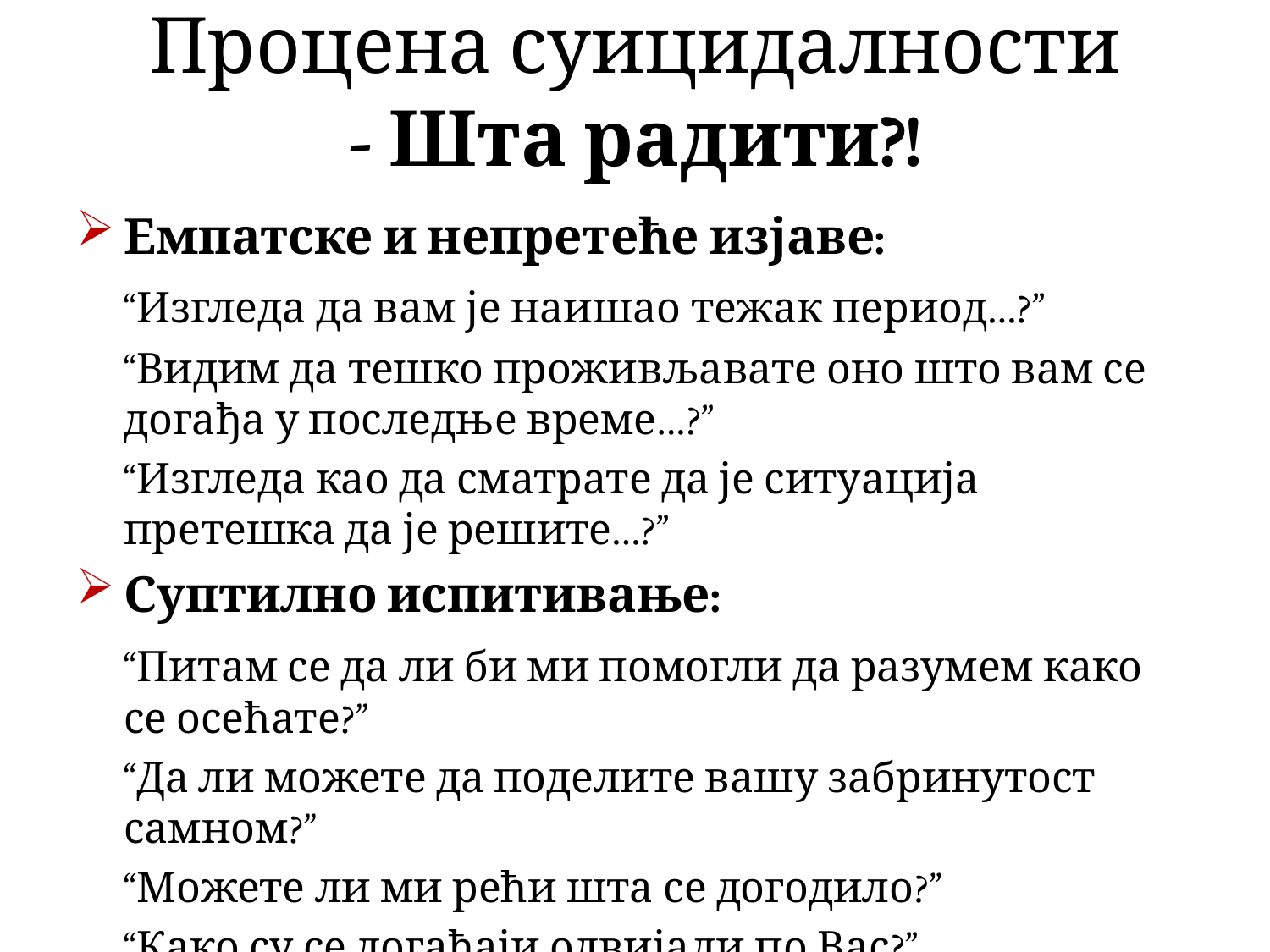

# Процена суицидалности - Шта радити?!
Емпатске и непретеће изјаве:
	“Изгледа да вам је наишао тежак период...?”
	“Видим да тешко проживљавате оно што вам се догађа у последње време...?”
	“Изгледа као да сматрате да је ситуација претешка да је решите...?”
Суптилно испитивање:
	“Питам се да ли би ми помогли да разумем како се осећате?”
	“Да ли можете да поделите вашу забринутост самном?”
	“Можете ли ми рећи шта се догодило?”
	“Како су се догађаји одвијали по Вас?”